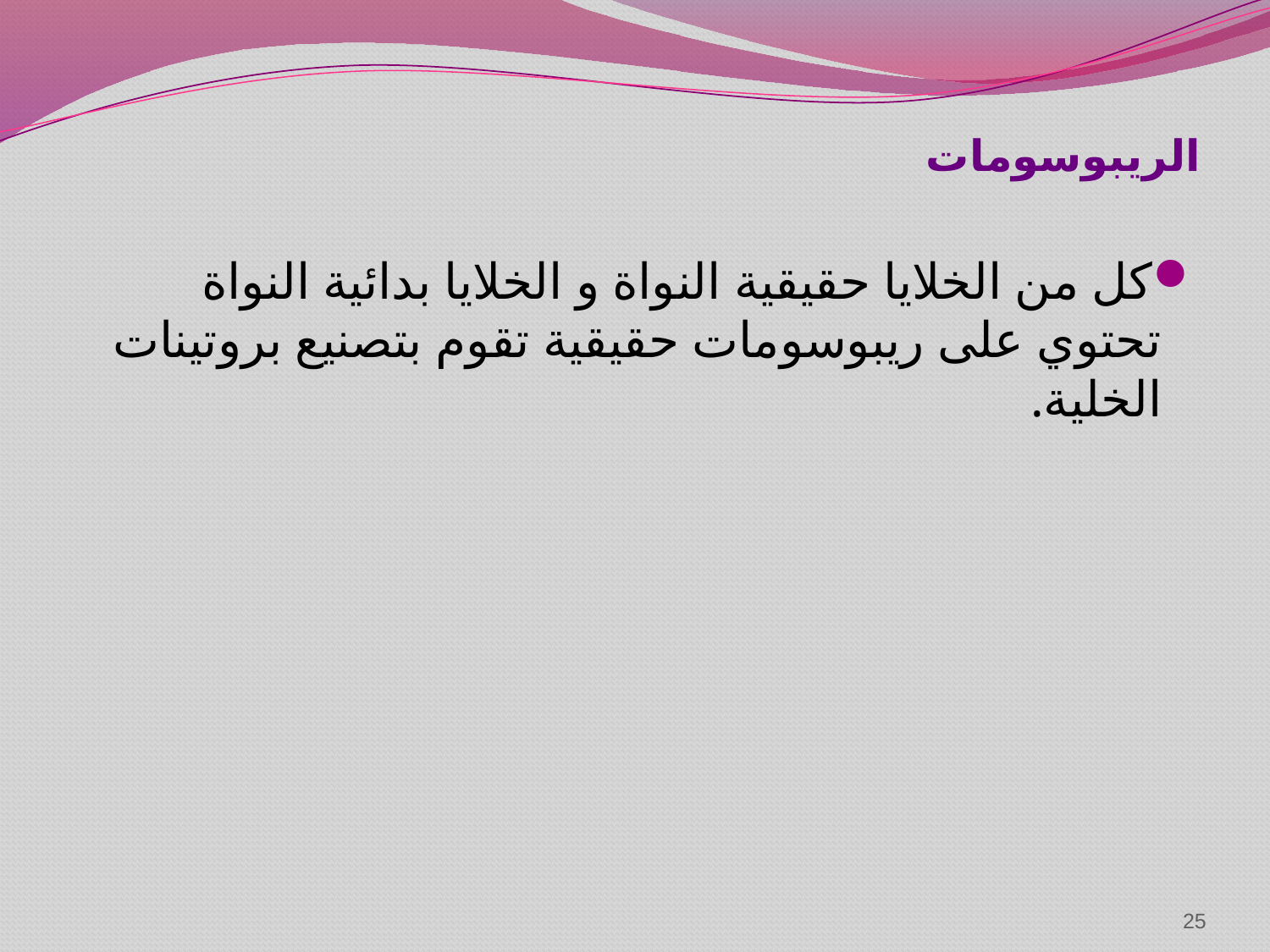

# الريبوسومات
كل من الخلايا حقيقية النواة و الخلايا بدائية النواة تحتوي على ريبوسومات حقيقية تقوم بتصنيع بروتينات الخلية.
25